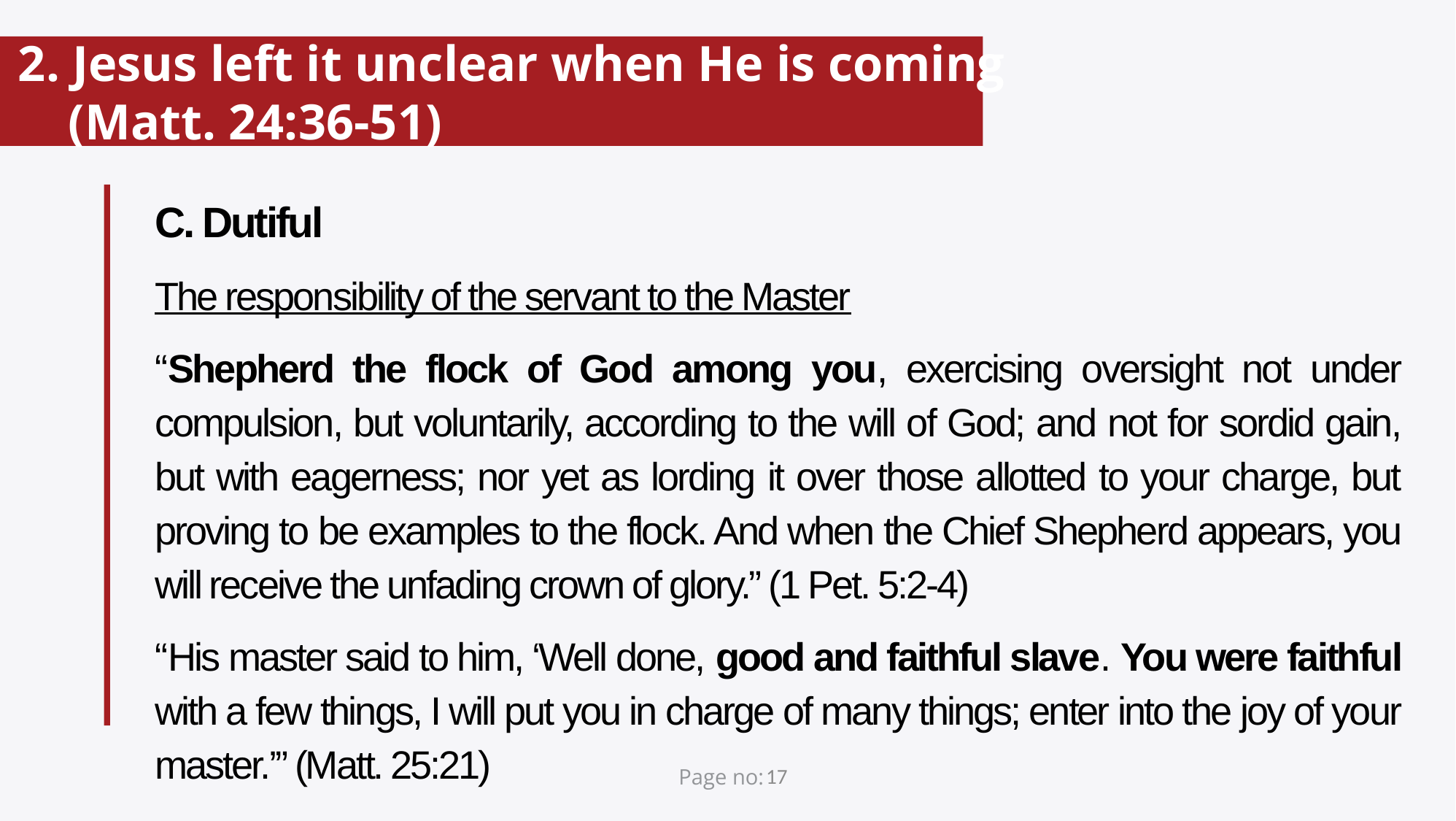

# 2. Jesus left it unclear when He is coming (Matt. 24:36-51)
C. Dutiful
The responsibility of the servant to the Master
“Shepherd the flock of God among you, exercising oversight not under compulsion, but voluntarily, according to the will of God; and not for sordid gain, but with eagerness; nor yet as lording it over those allotted to your charge, but proving to be examples to the flock. And when the Chief Shepherd appears, you will receive the unfading crown of glory.” (1 Pet. 5:2-4)
“His master said to him, ‘Well done, good and faithful slave. You were faithful with a few things, I will put you in charge of many things; enter into the joy of your master.’” (Matt. 25:21)